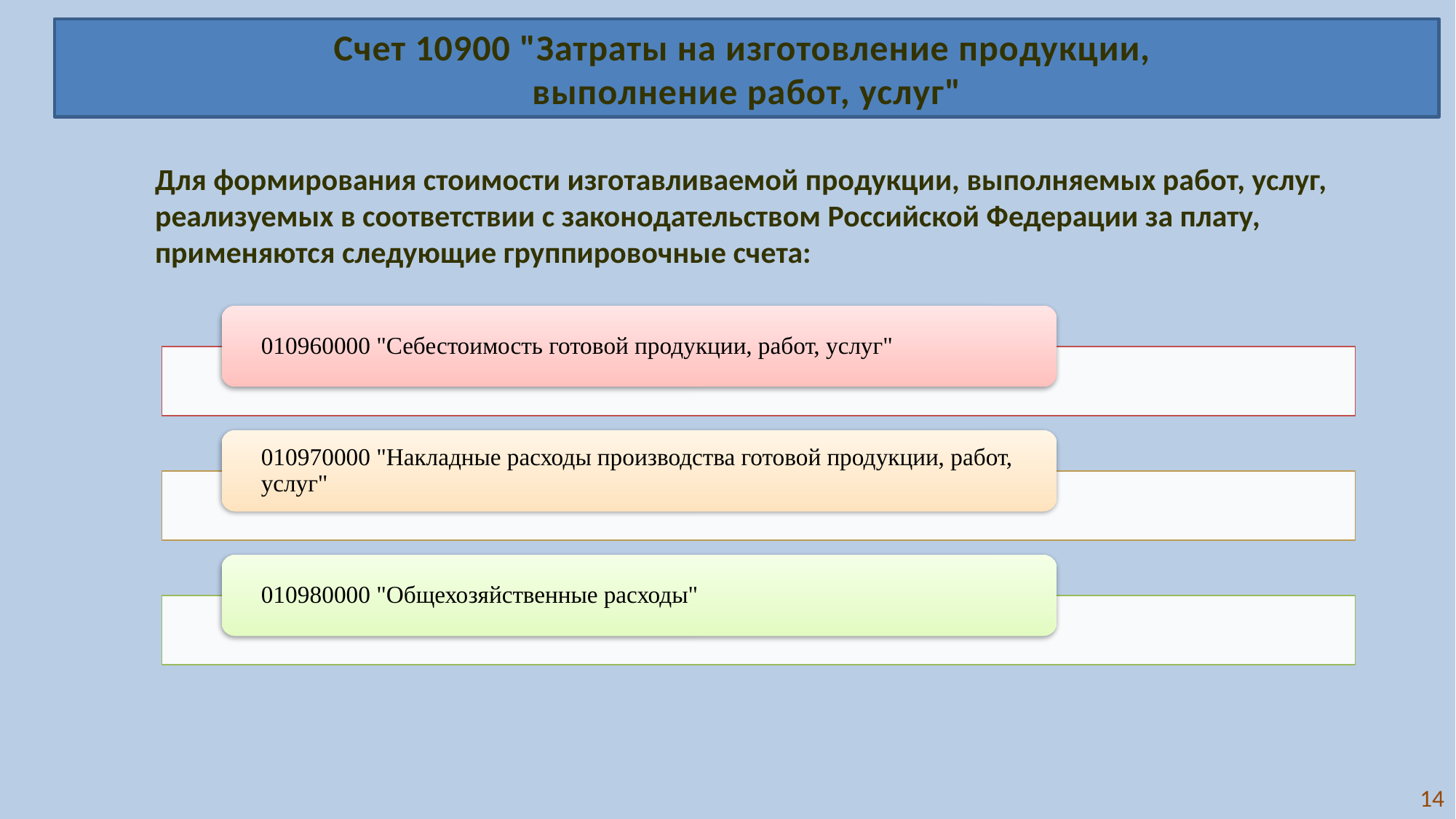

Счет 10900 "Затраты на изготовление продукции,
выполнение работ, услуг"
Для формирования стоимости изготавливаемой продукции, выполняемых работ, услуг, реализуемых в соответствии с законодательством Российской Федерации за плату, применяются следующие группировочные счета:
010960000 "Себестоимость готовой продукции, работ, услуг"
010970000 "Накладные расходы производства готовой продукции, работ, услуг"
010980000 "Общехозяйственные расходы"
14